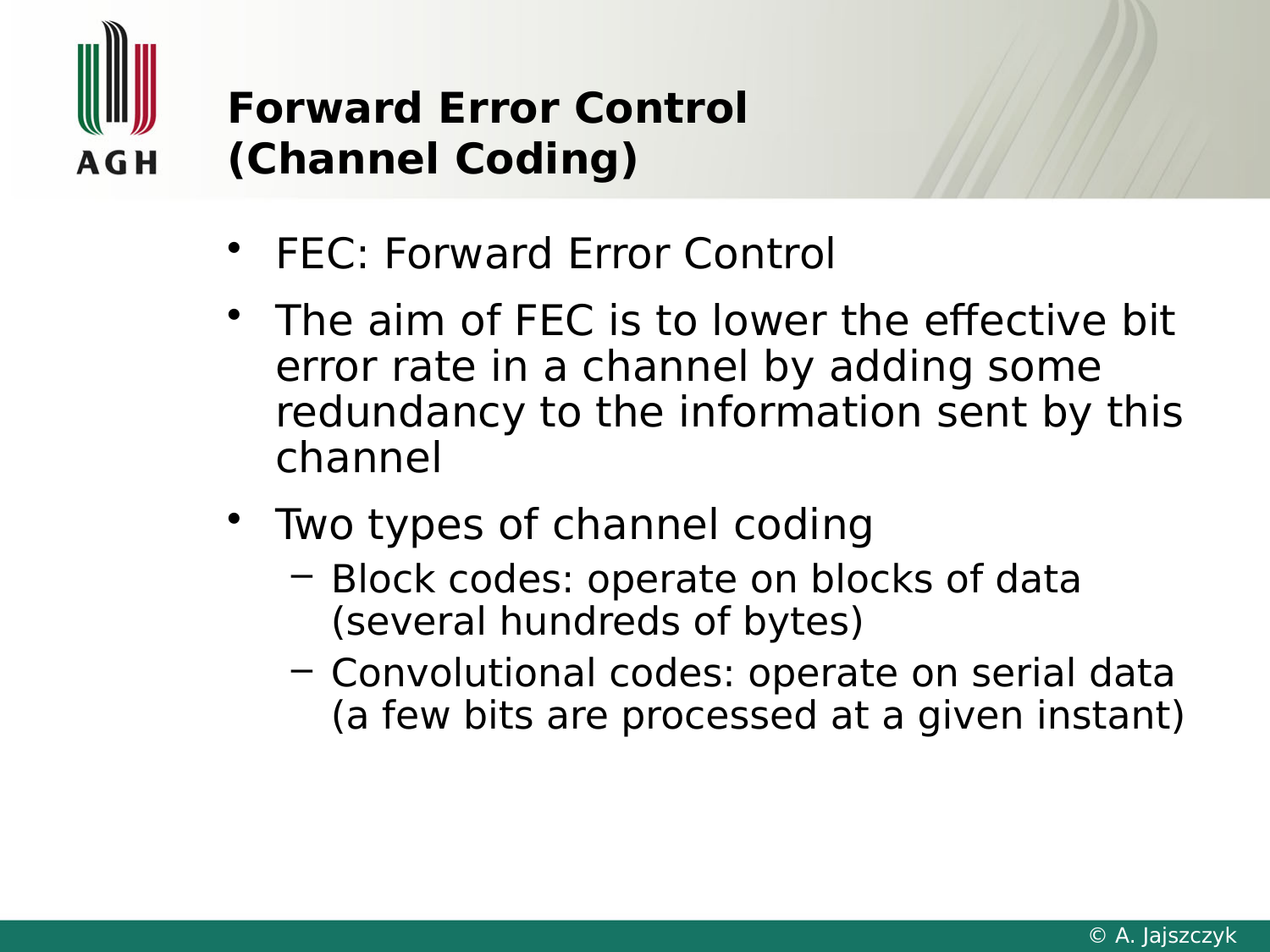

# Forward Error Control (Channel Coding)
FEC: Forward Error Control
The aim of FEC is to lower the effective bit error rate in a channel by adding some redundancy to the information sent by this channel
Two types of channel coding
Block codes: operate on blocks of data (several hundreds of bytes)
Convolutional codes: operate on serial data (a few bits are processed at a given instant)